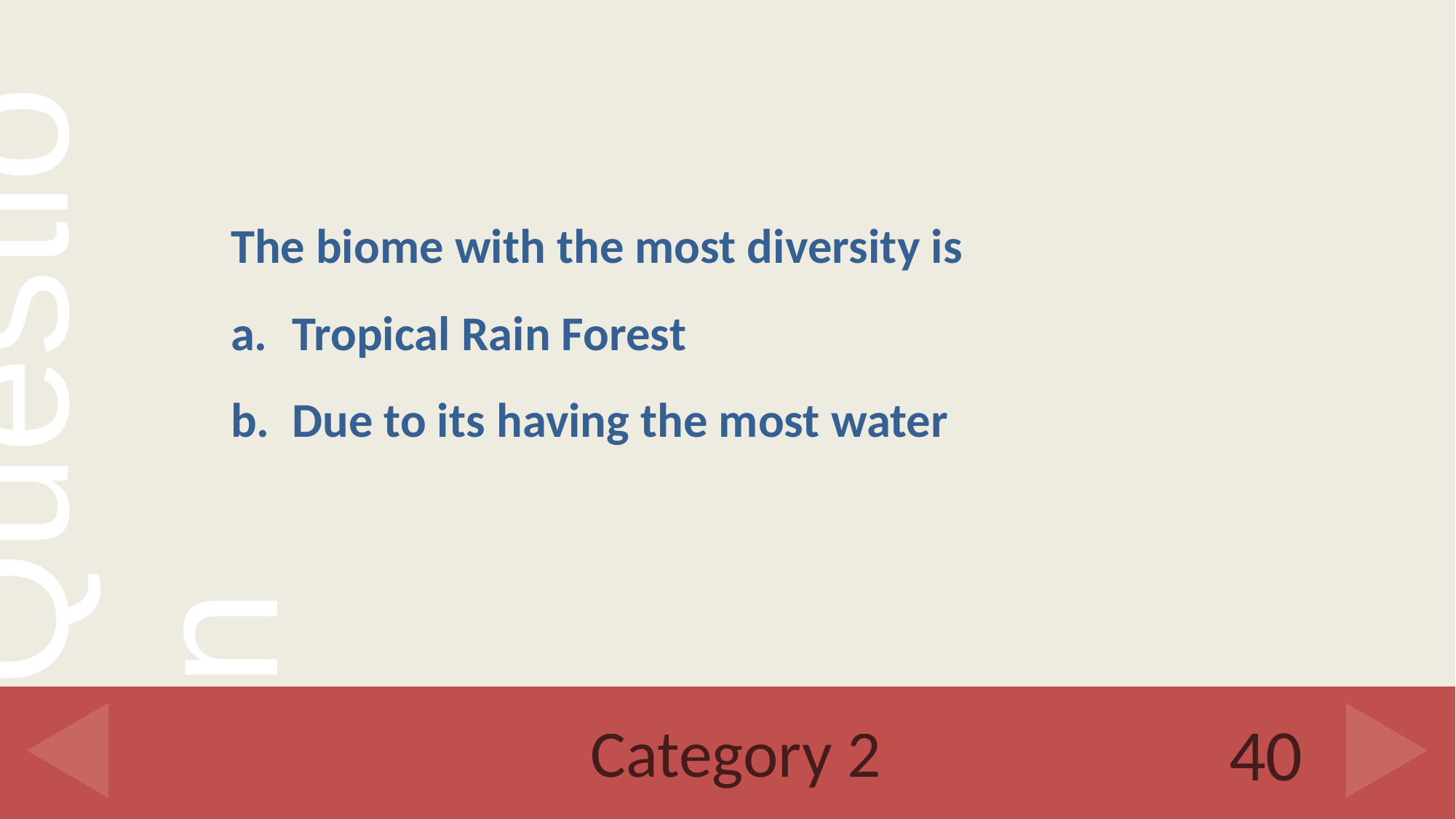

The biome with the most diversity is
Tropical Rain Forest
Due to its having the most water

# Category 2
40